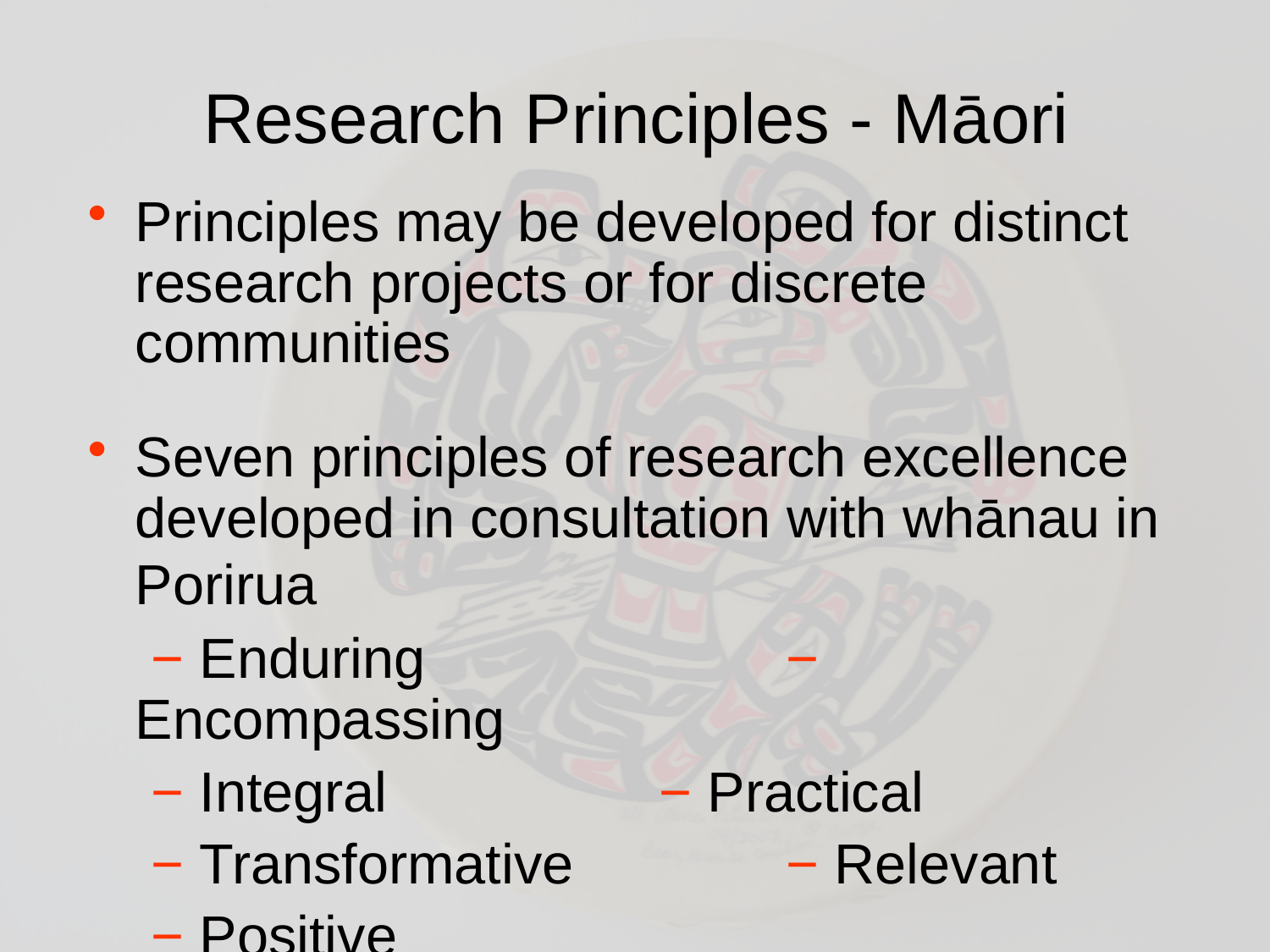

# Research Principles - Māori
Principles may be developed for distinct research projects or for discrete communities

Seven principles of research excellence developed in consultation with whānau in Porirua
	 − Enduring			 − Encompassing
	 − Integral			 − Practical
	 − Transformative 		 − Relevant
	 − Positive